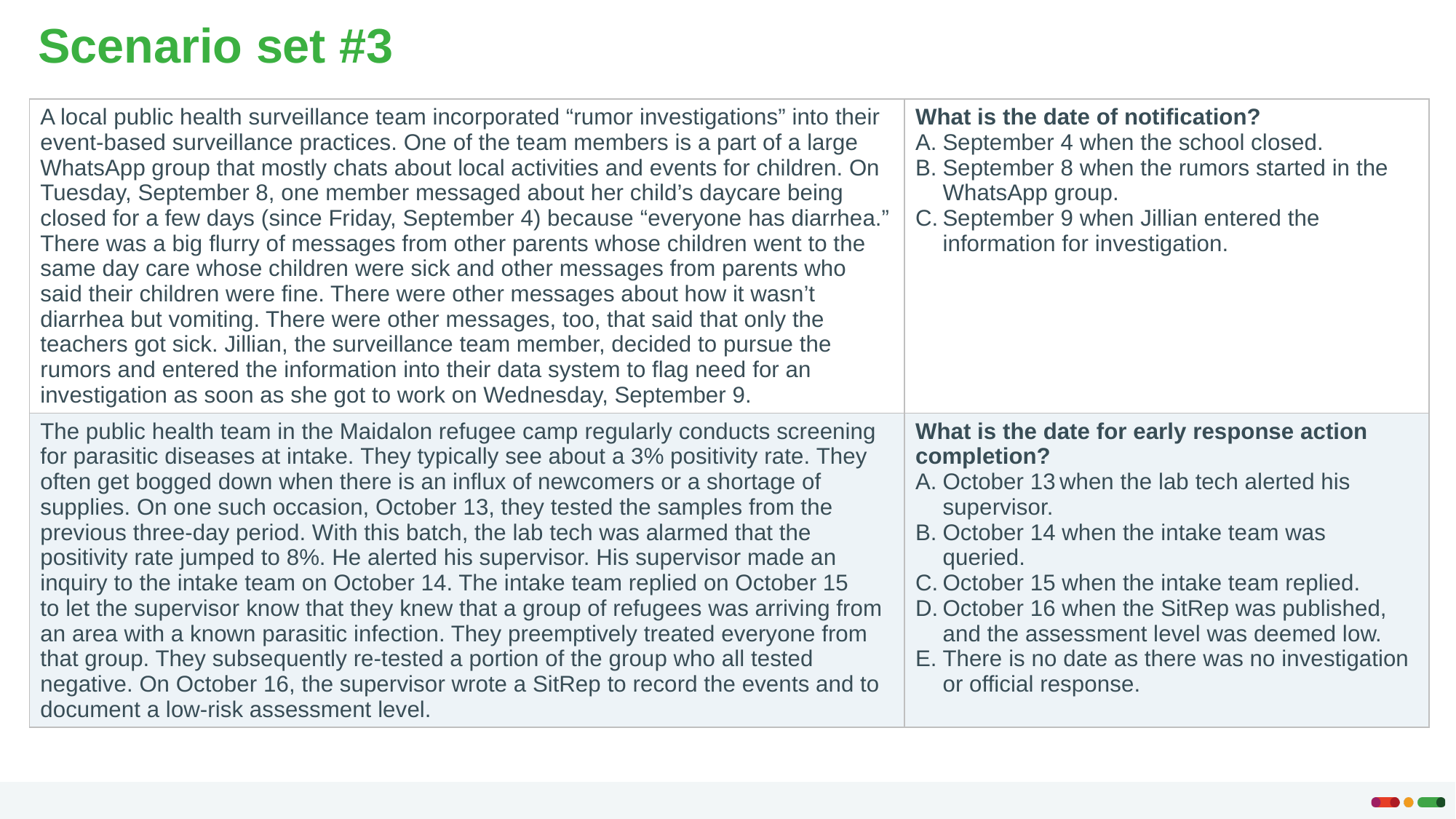

# Scenario set #3
| A local public health surveillance team incorporated “rumor investigations” into their event-based surveillance practices. One of the team members is a part of a large WhatsApp group that mostly chats about local activities and events for children. On Tuesday, September 8, one member messaged about her child’s daycare being closed for a few days (since Friday, September 4) because “everyone has diarrhea.” There was a big flurry of messages from other parents whose children went to the same day care whose children were sick and other messages from parents who said their children were fine. There were other messages about how it wasn’t diarrhea but vomiting. There were other messages, too, that said that only the teachers got sick. Jillian, the surveillance team member, decided to pursue the rumors and entered the information into their data system to flag need for an investigation as soon as she got to work on Wednesday, September 9. | What is the date of notification? September 4 when the school closed. September 8 when the rumors started in the WhatsApp group. September 9 when Jillian entered the information for investigation. |
| --- | --- |
| The public health team in the Maidalon refugee camp regularly conducts screening for parasitic diseases at intake. They typically see about a 3% positivity rate. They often get bogged down when there is an influx of newcomers or a shortage of supplies. On one such occasion, October 13, they tested the samples from the previous three-day period. With this batch, the lab tech was alarmed that the positivity rate jumped to 8%. He alerted his supervisor. His supervisor made an inquiry to the intake team on October 14. The intake team replied on October 15 to let the supervisor know that they knew that a group of refugees was arriving from an area with a known parasitic infection. They preemptively treated everyone from that group. They subsequently re-tested a portion of the group who all tested negative. On October 16, the supervisor wrote a SitRep to record the events and to document a low-risk assessment level. | What is the date for early response action completion? October 13 when the lab tech alerted his supervisor. October 14 when the intake team was queried.  October 15 when the intake team replied.  October 16 when the SitRep was published, and the assessment level was deemed low. There is no date as there was no investigation or official response. |